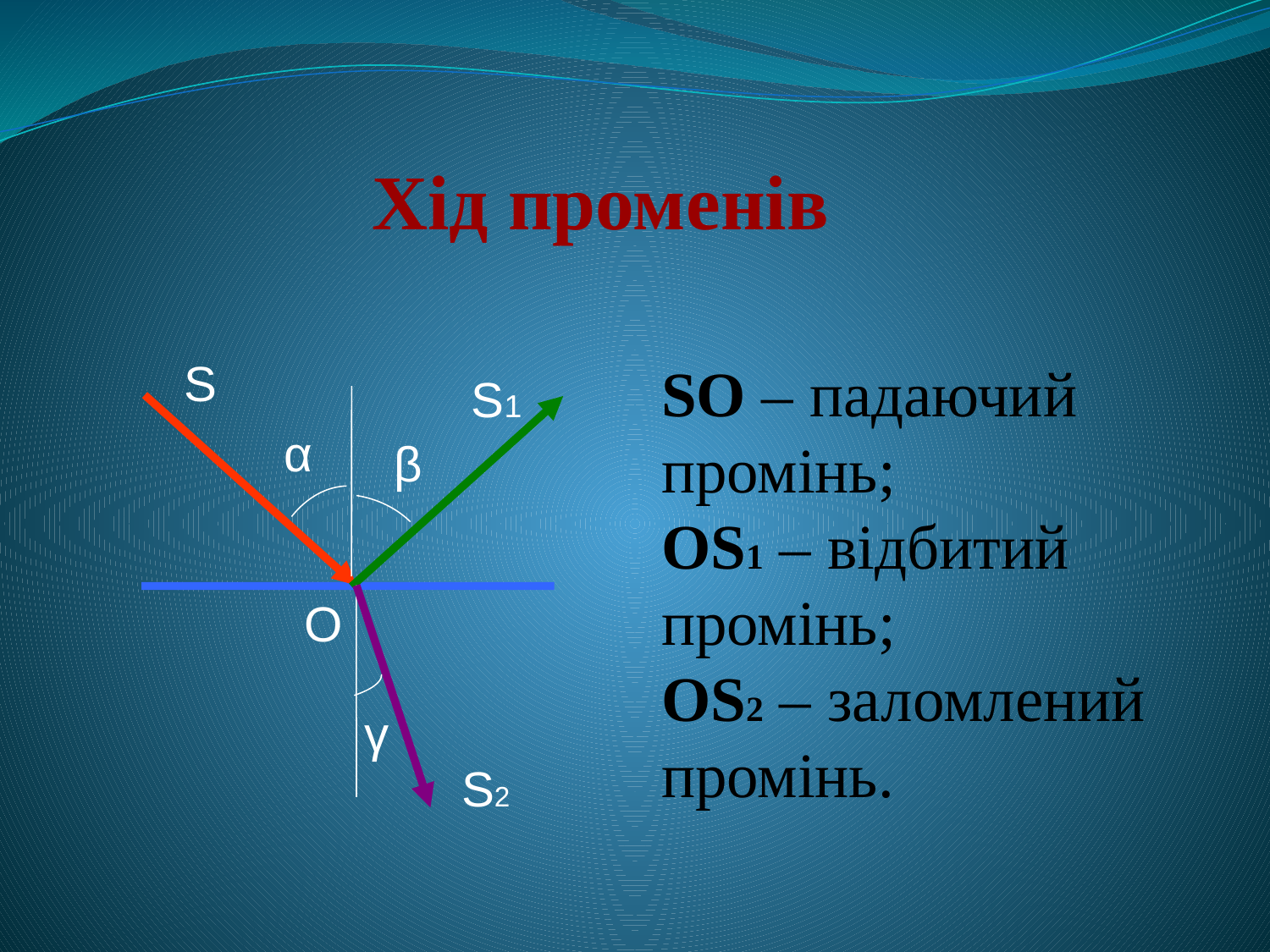

# Хід променів
S
S1

α
β

O

γ
S2
SO – падаючий
промінь;
OS1 – відбитий промінь;
OS2 – заломлений промінь.